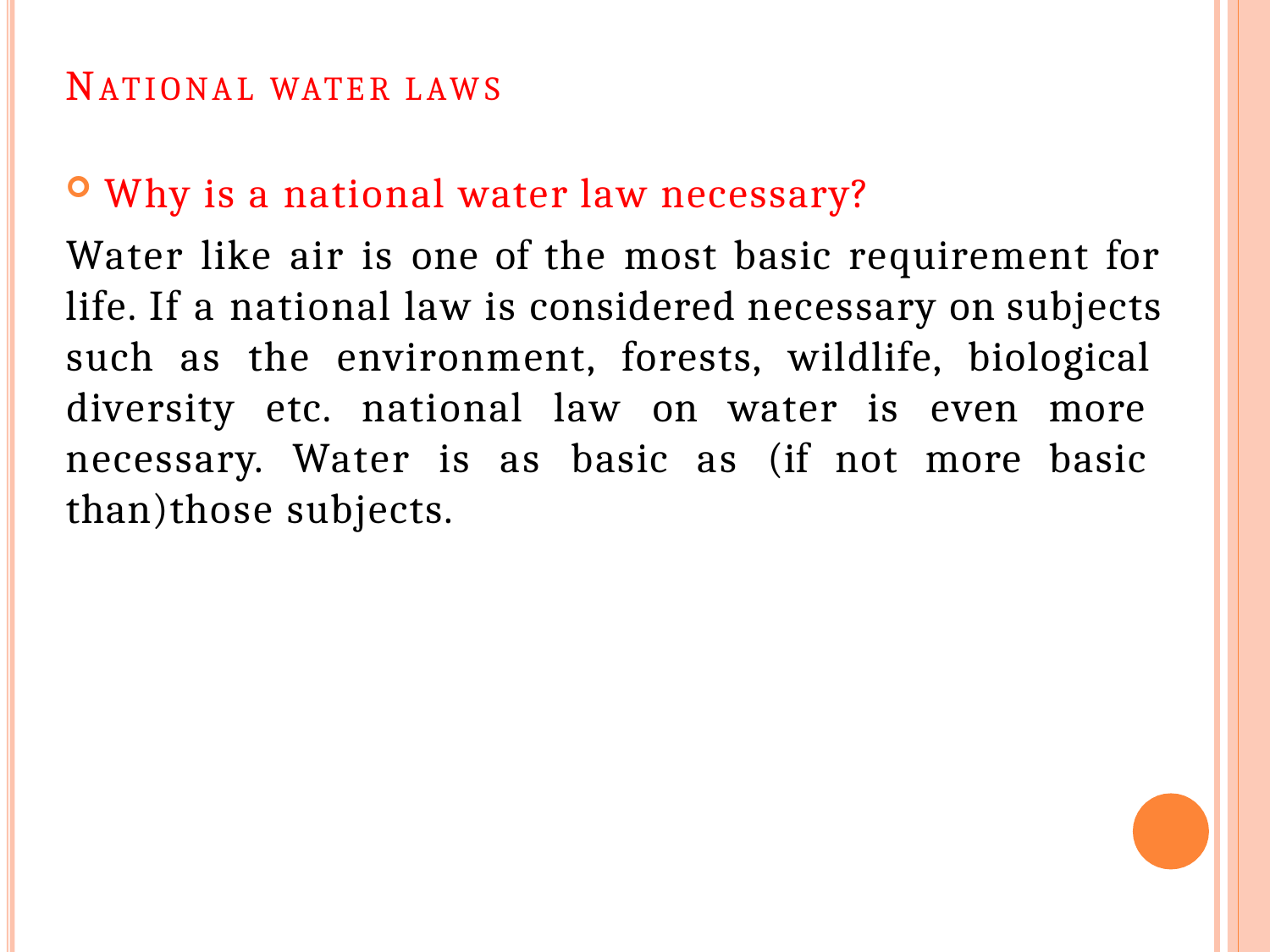

NATIONAL WATER LAWS

Why is a national water law necessary?
Water like air is one of the most basic requirement for  life. If a national law is considered necessary on subjects  such as the environment, forests, wildlife, biological  diversity etc. national law on water is even more  necessary. Water is as basic as (if not more basic  than)those subjects.